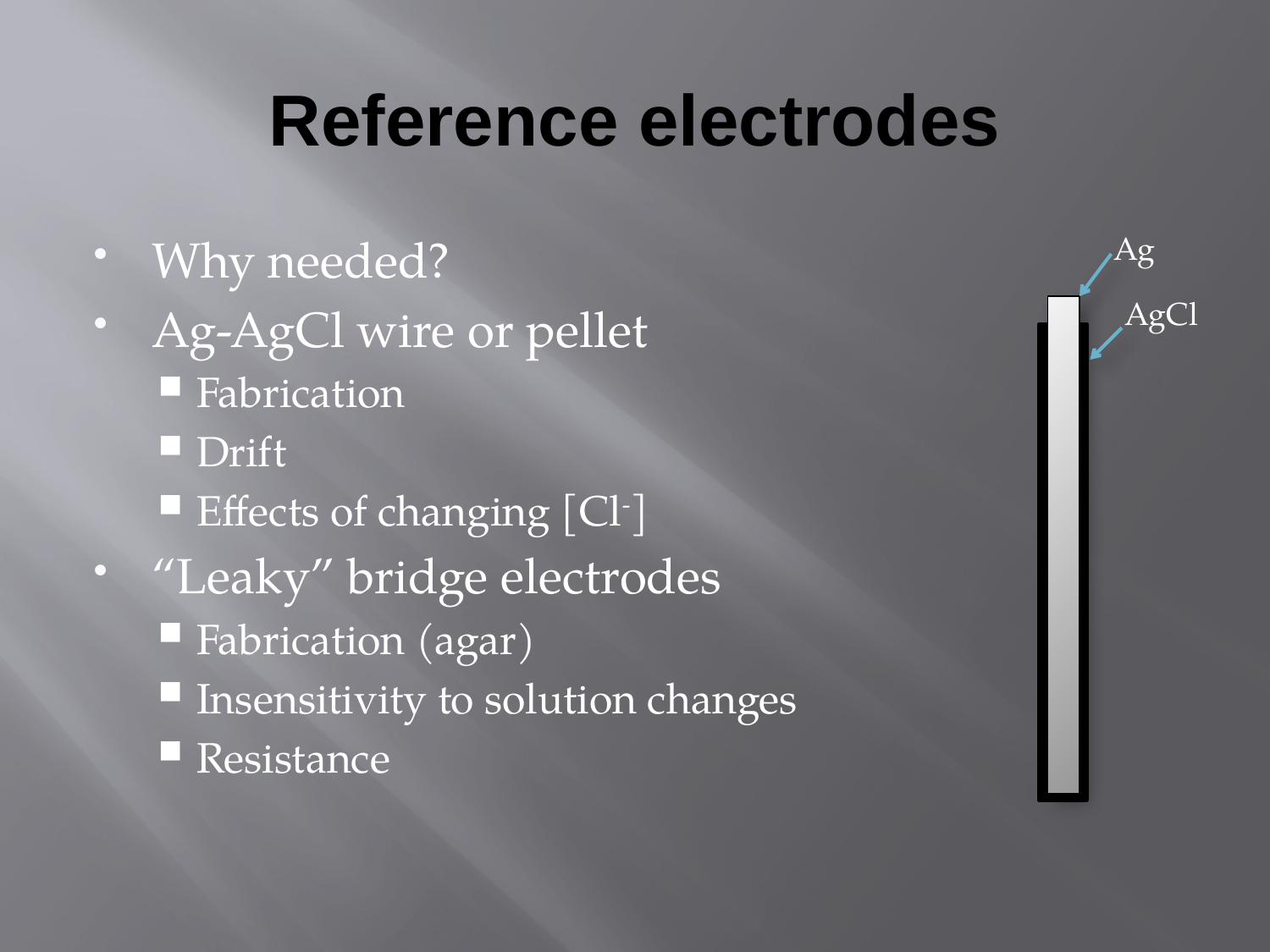

# Reference electrodes
Why needed?
Ag-AgCl wire or pellet
Fabrication
Drift
Effects of changing [Cl-]
“Leaky” bridge electrodes
Fabrication (agar)
Insensitivity to solution changes
Resistance
Ag
AgCl